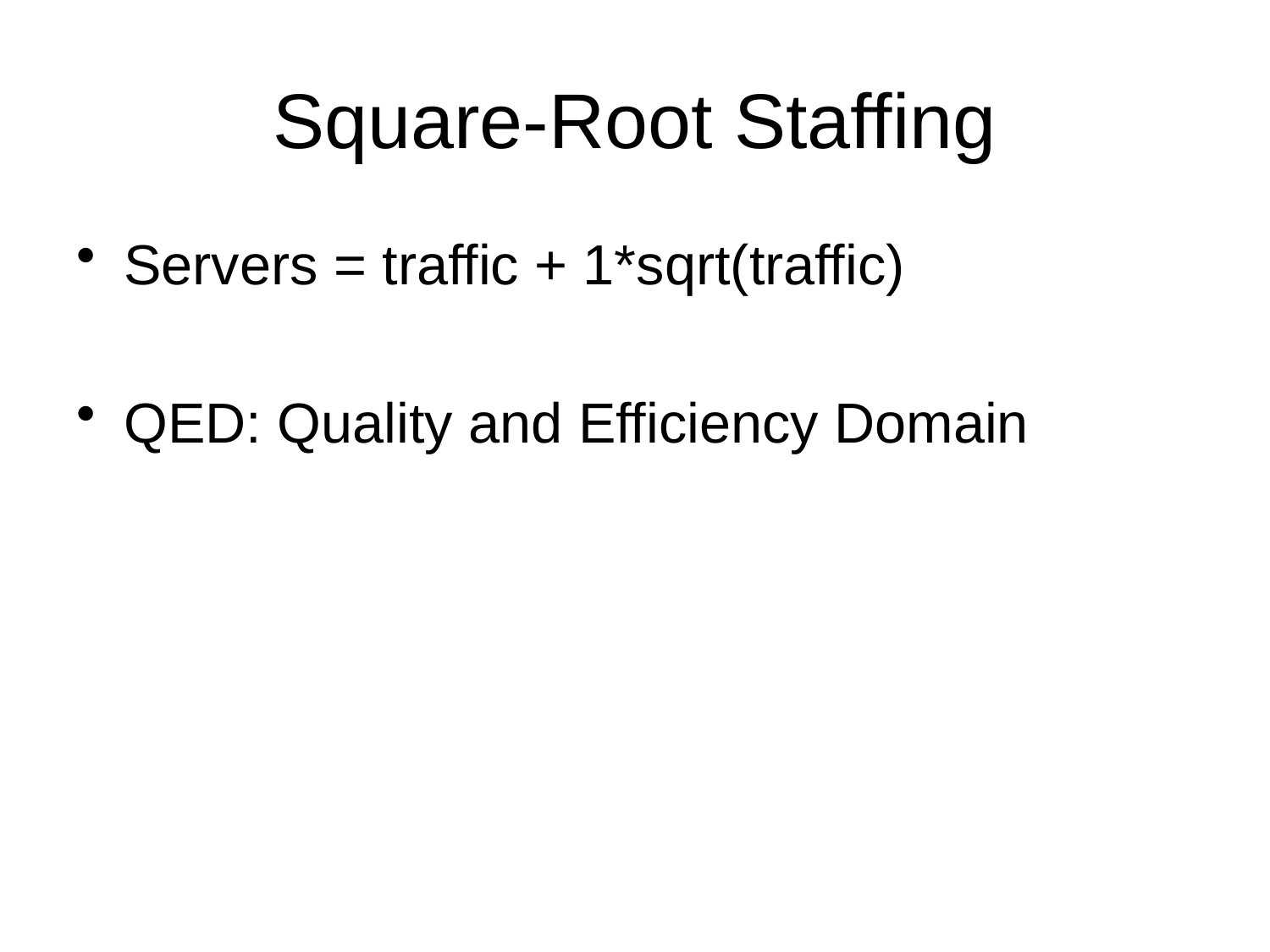

# Square-Root Staffing
Servers = traffic + 1*sqrt(traffic)

QED: Quality and Efficiency Domain